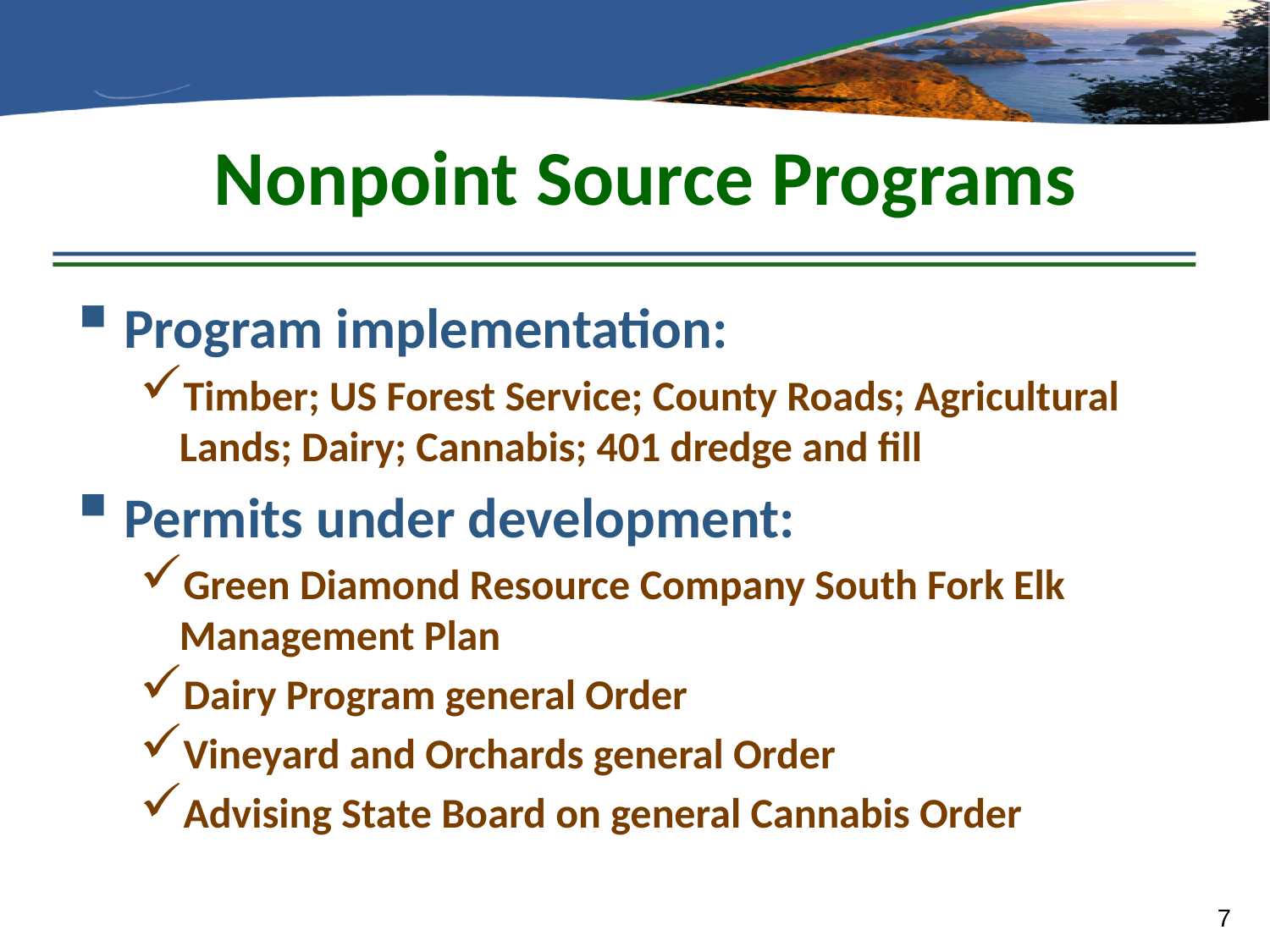

# Nonpoint Source Programs

Program implementation:
Timber; US Forest Service; County Roads; Agricultural Lands; Dairy; Cannabis; 401 dredge and fill
Permits under development:
Green Diamond Resource Company South Fork Elk Management Plan
Dairy Program general Order
Vineyard and Orchards general Order
Advising State Board on general Cannabis Order

7